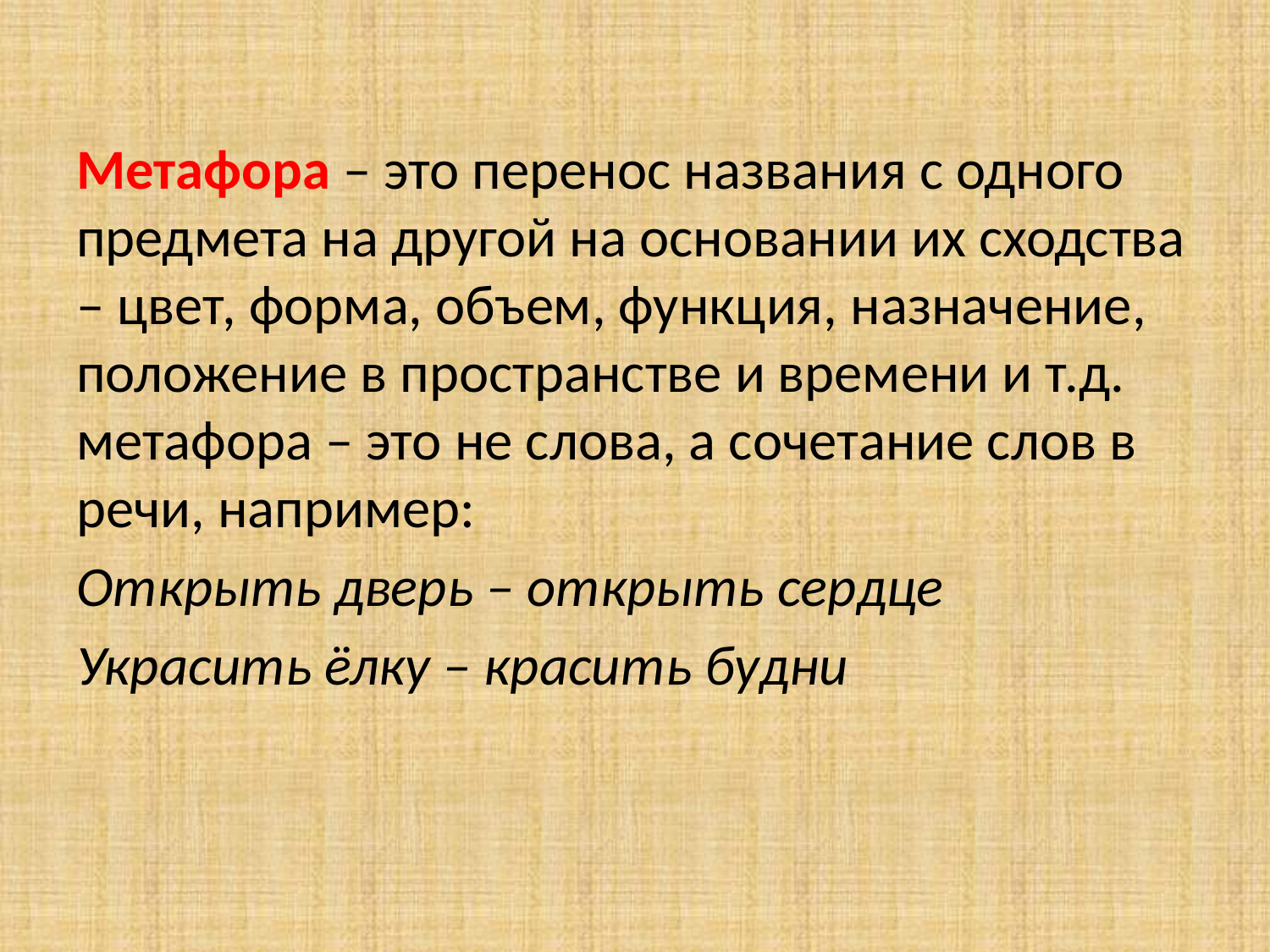

#
Метафора – это перенос названия с одного предмета на другой на основании их сходства – цвет, форма, объем, функция, назначение, положение в пространстве и времени и т.д. метафора – это не слова, а сочетание слов в речи, например:
Открыть дверь – открыть сердце
Украсить ёлку – красить будни